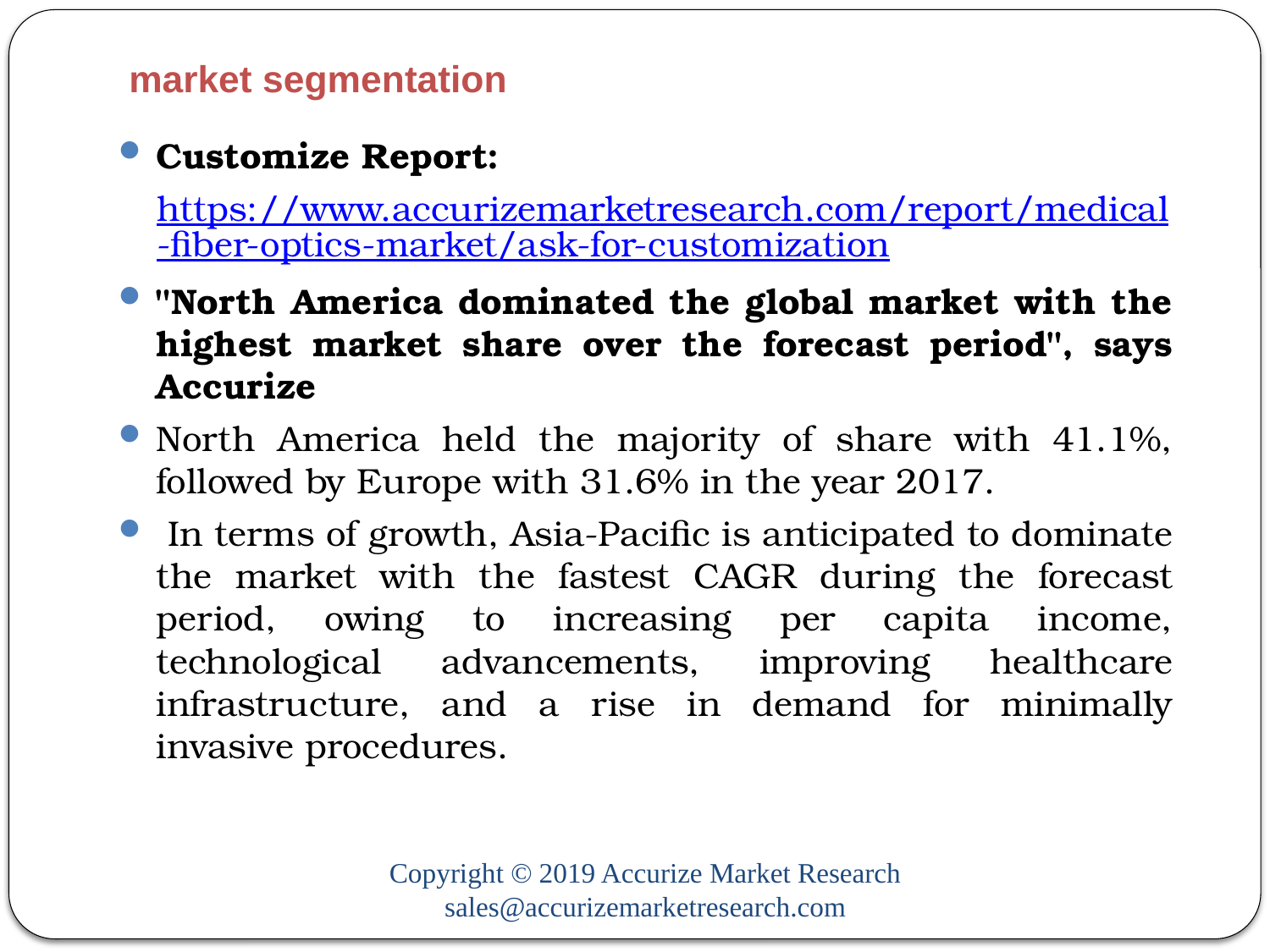

# market segmentation
Customize Report:
https://www.accurizemarketresearch.com/report/medical-fiber-optics-market/ask-for-customization
"North America dominated the global market with the highest market share over the forecast period", says Accurize
North America held the majority of share with 41.1%, followed by Europe with 31.6% in the year 2017.
 In terms of growth, Asia-Pacific is anticipated to dominate the market with the fastest CAGR during the forecast period, owing to increasing per capita income, technological advancements, improving healthcare infrastructure, and a rise in demand for minimally invasive procedures.
Copyright © 2019 Accurize Market Research sales@accurizemarketresearch.com